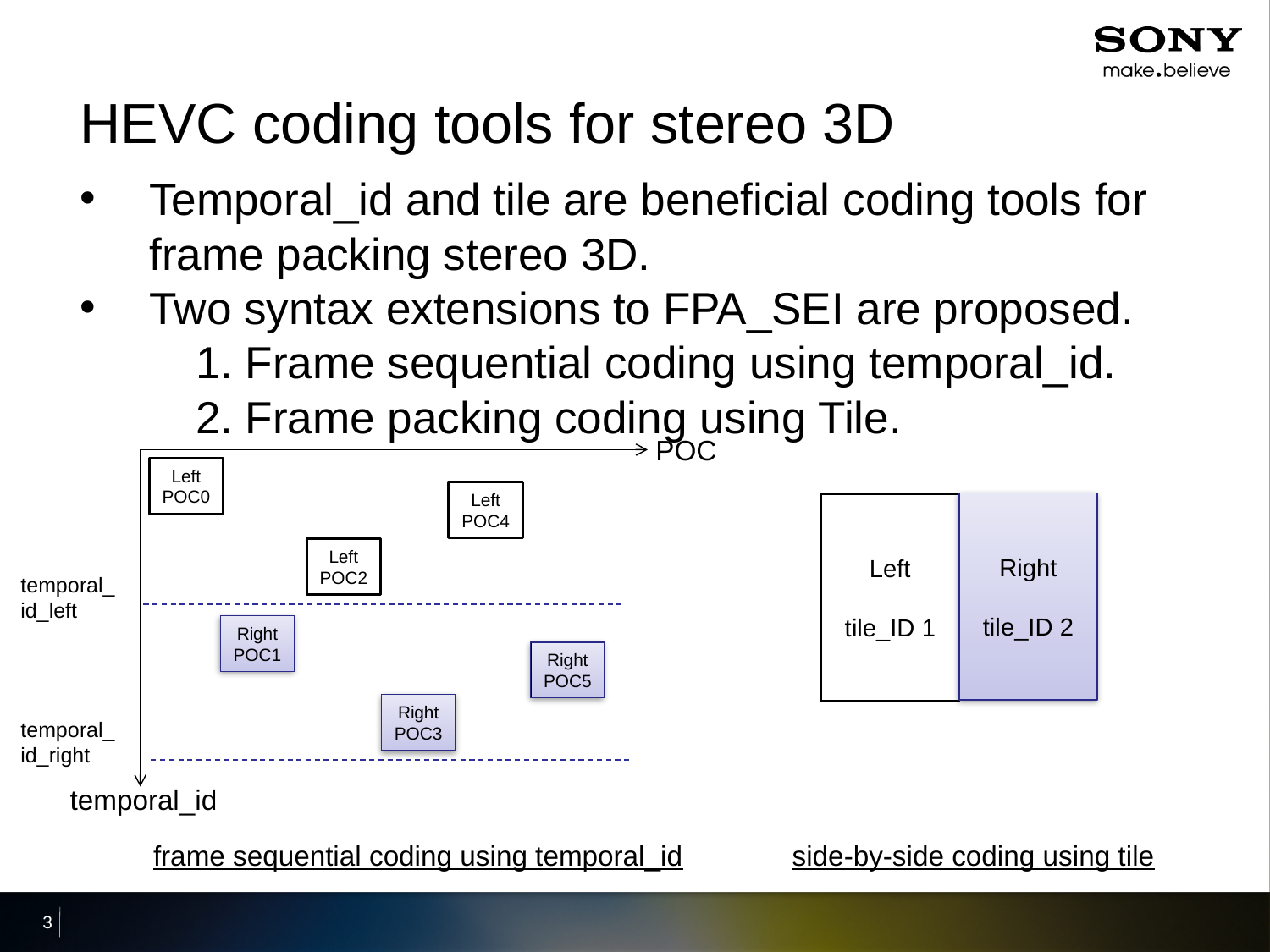

# HEVC coding tools for stereo 3D
Temporal_id and tile are beneficial coding tools for frame packing stereo 3D.
Two syntax extensions to FPA_SEI are proposed.
	1. Frame sequential coding using temporal_id.
	2. Frame packing coding using Tile.
POC
Left
POC0
Left
POC4
Right

tile_ID 2
Left

tile_ID 1
Left
POC2
temporal_id_left
Right
POC1
Right
POC5
Right
POC3
temporal_id_right
temporal_id
frame sequential coding using temporal_id
side-by-side coding using tile
3